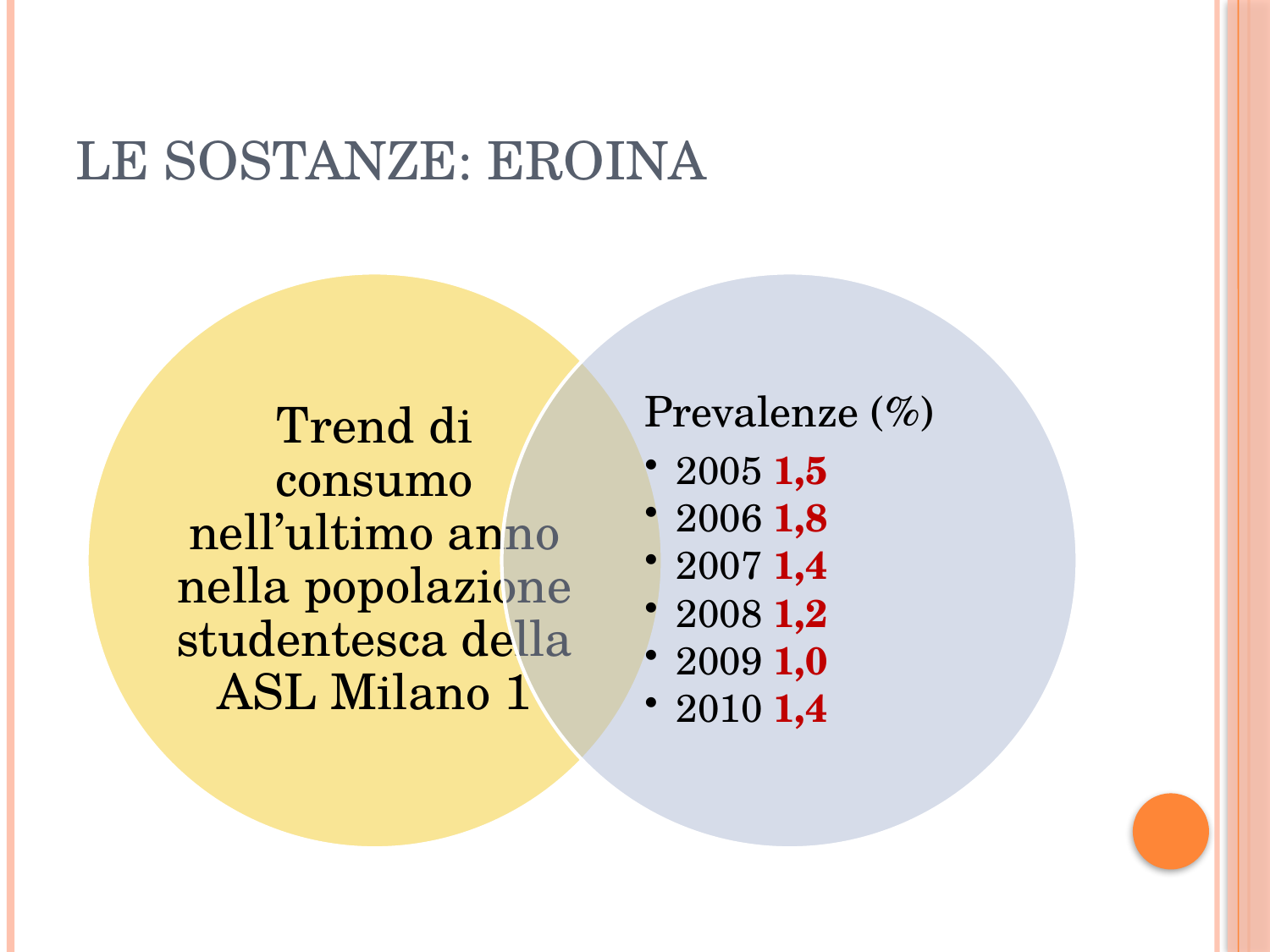

# Le sostanze: eroina
Trend di consumo nell’ultimo anno nella popolazione studentesca della ASL Milano 1
Prevalenze (%)
2005 1,5
2006 1,8
2007 1,4
2008 1,2
2009 1,0
2010 1,4